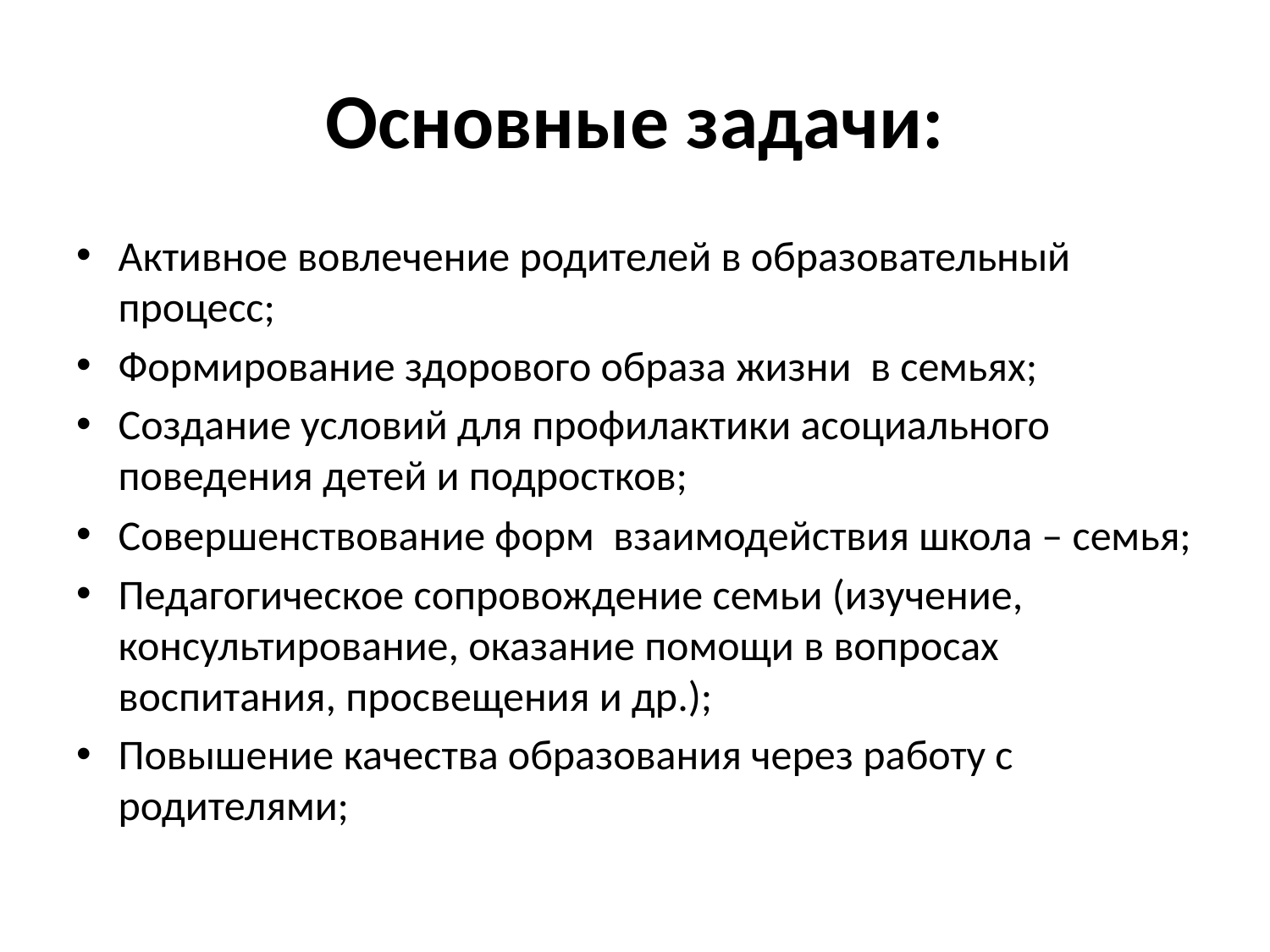

# Основные задачи:
Активное вовлечение родителей в образовательный процесс;
Формирование здорового образа жизни  в семьях;
Создание условий для профилактики асоциального поведения детей и подростков;
Совершенствование форм  взаимодействия школа – семья;
Педагогическое сопровождение семьи (изучение, консультирование, оказание помощи в вопросах воспитания, просвещения и др.);
Повышение качества образования через работу с родителями;